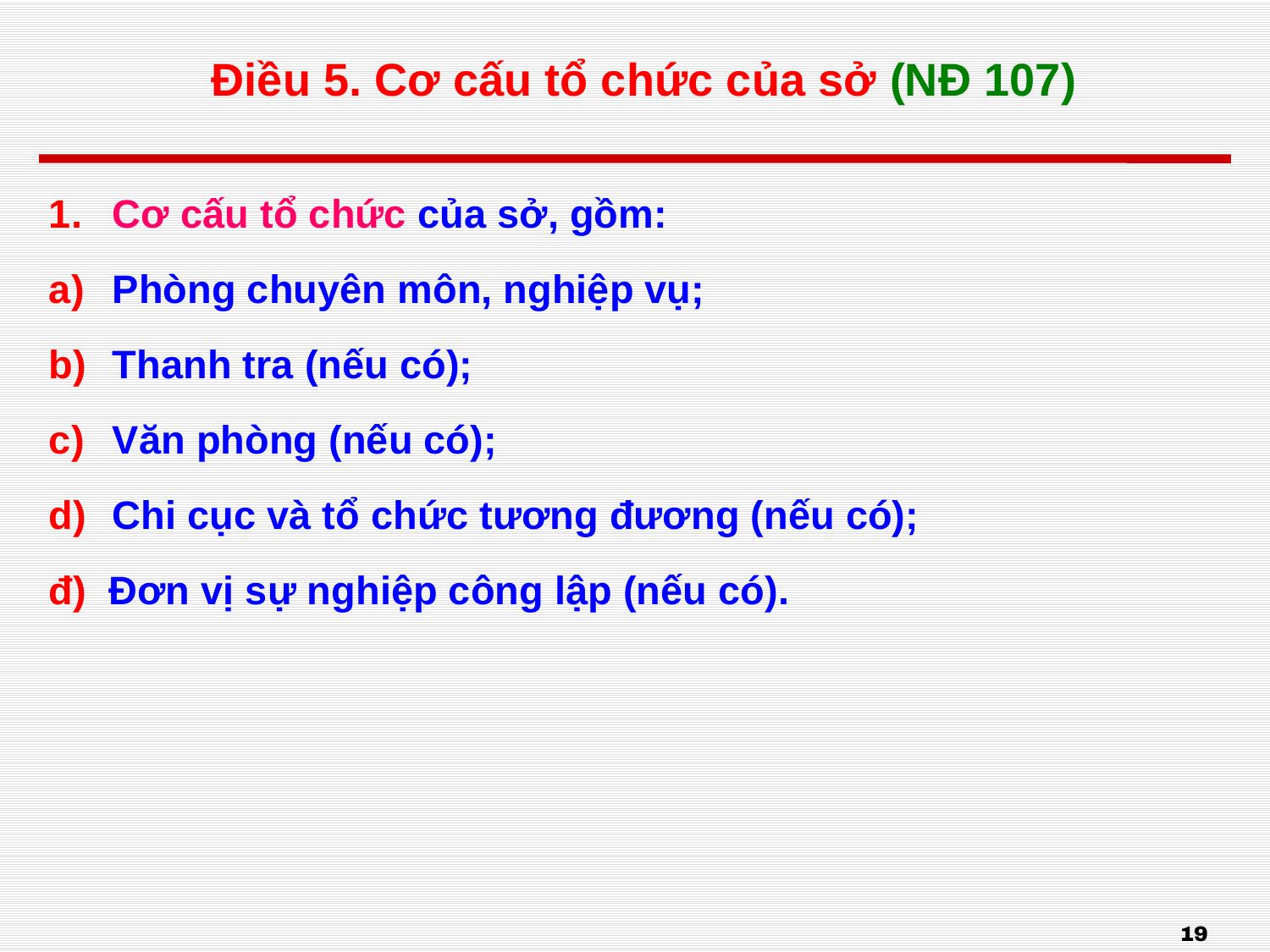

# Điều 5. Cơ cấu tổ chức của sở (NĐ 107)
Cơ cấu tổ chức của sở, gồm:
Phòng chuyên môn, nghiệp vụ;
Thanh tra (nếu có);
Văn phòng (nếu có);
Chi cục và tổ chức tương đương (nếu có);
đ)  Đơn vị sự nghiệp công lập (nếu có).